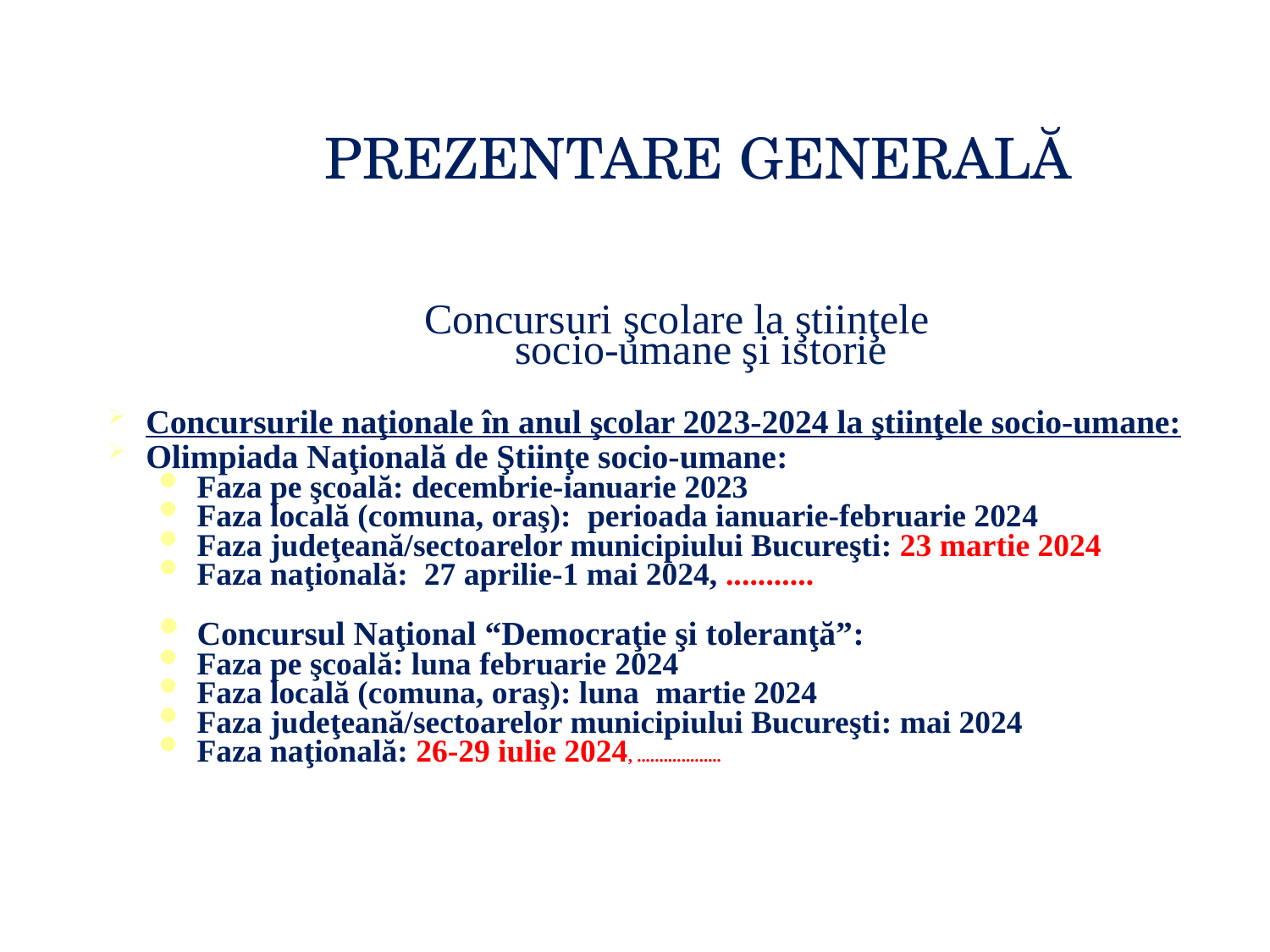

Prezentare generală

Concursuri şcolare la ştiinţele
socio-umane şi istorie

Concursurile naţionale în anul şcolar 2023-2024 la ştiinţele socio-umane:
Olimpiada Naţională de Ştiinţe socio-umane:
Faza pe şcoală: decembrie-ianuarie 2023
Faza locală (comuna, oraş):  perioada ianuarie-februarie 2024
Faza judeţeană/sectoarelor municipiului Bucureşti: 23 martie 2024
Faza naţională:  27 aprilie-1 mai 2024, ...........

Concursul Naţional “Democraţie şi toleranţă”:
Faza pe şcoală: luna februarie 2024
Faza locală (comuna, oraş): luna  martie 2024
Faza judeţeană/sectoarelor municipiului Bucureşti: mai 2024
Faza naţională: 26-29 iulie 2024, ...................

26